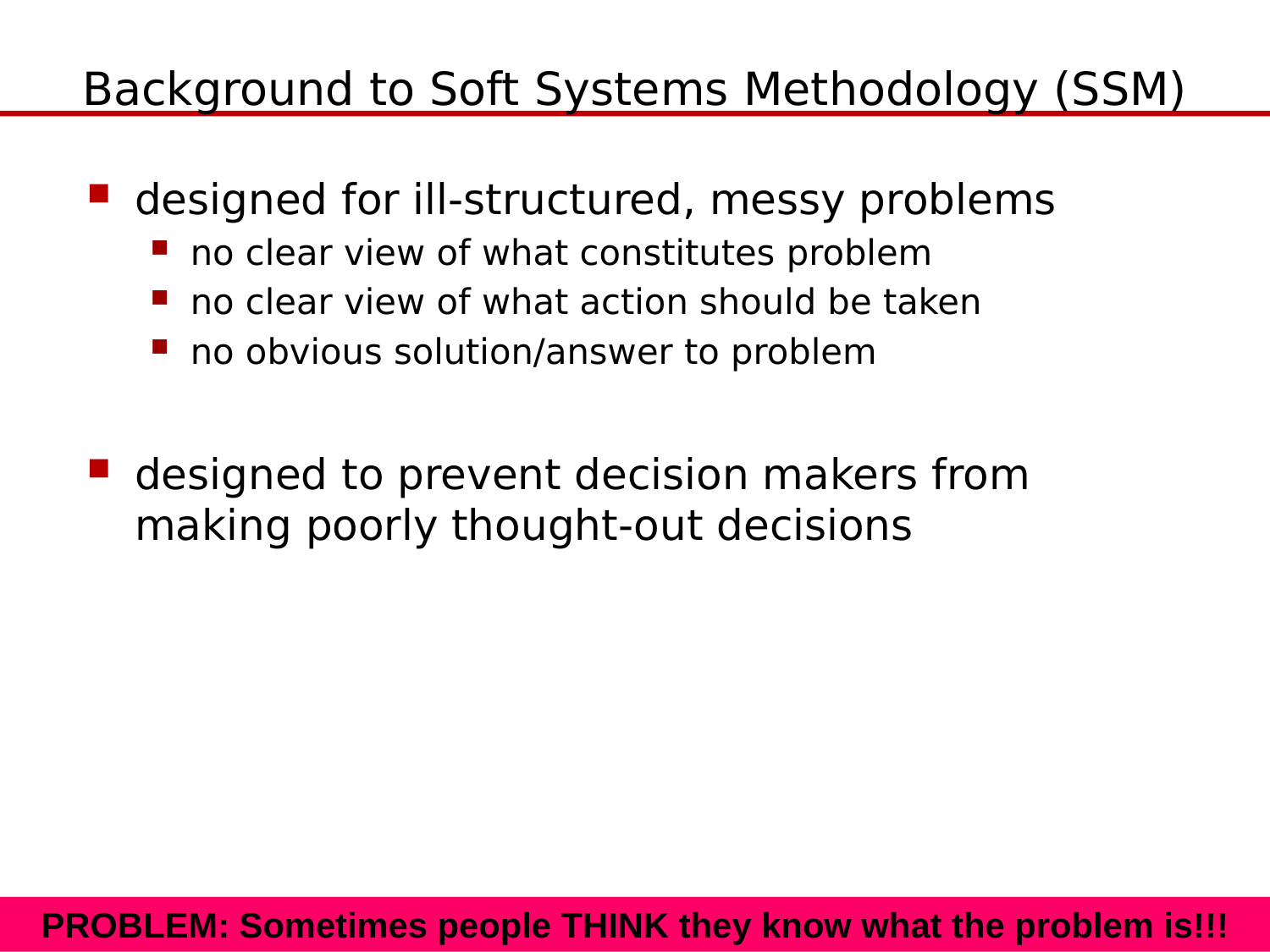

# Background to Soft Systems Methodology (SSM)
designed for ill-structured, messy problems
no clear view of what constitutes problem
no clear view of what action should be taken
no obvious solution/answer to problem

designed to prevent decision makers from making poorly thought-out decisions

PROBLEM: Sometimes people THINK they know what the problem is!!!
4